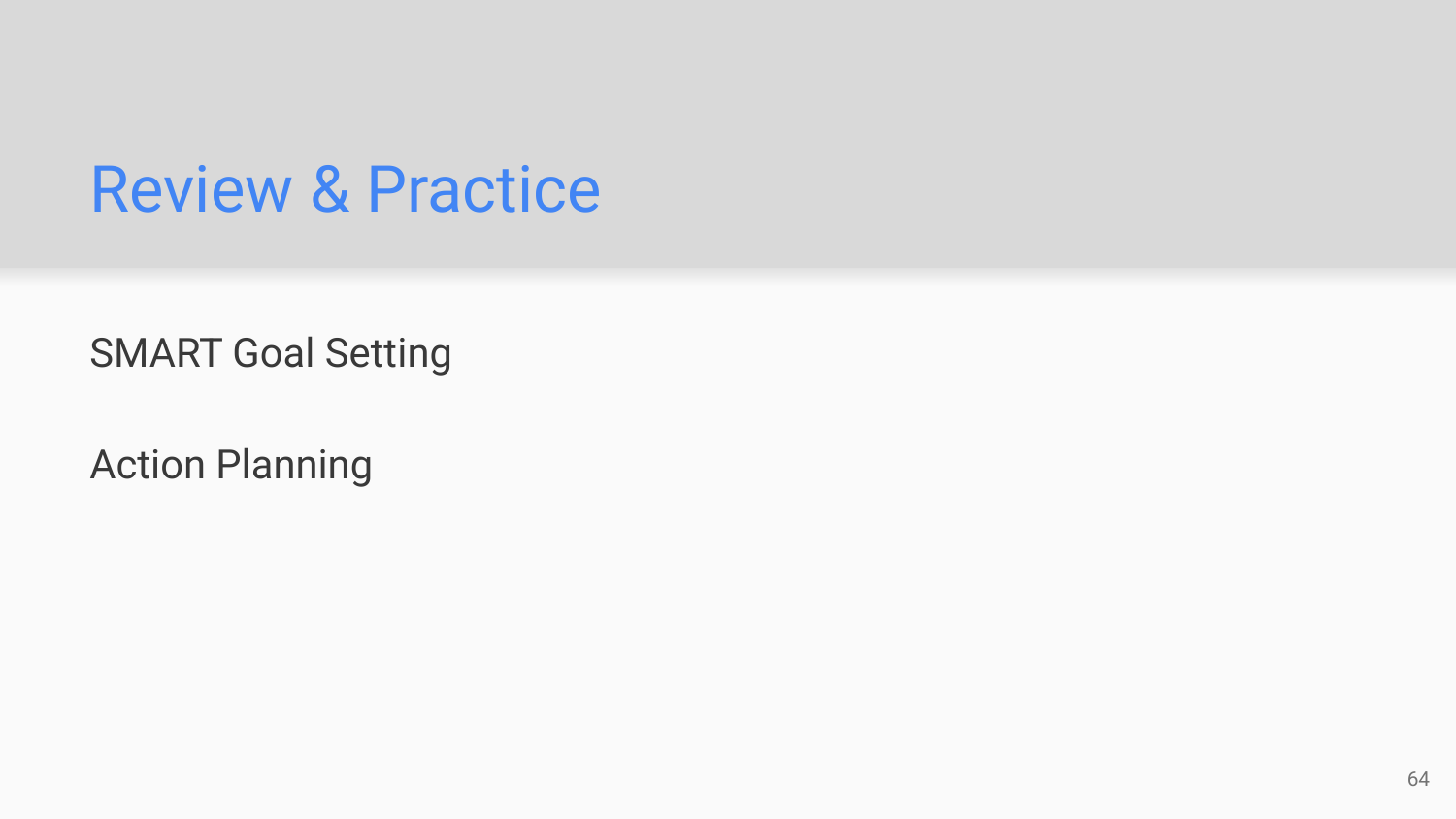

# Review & Practice
SMART Goal Setting

Action Planning
64